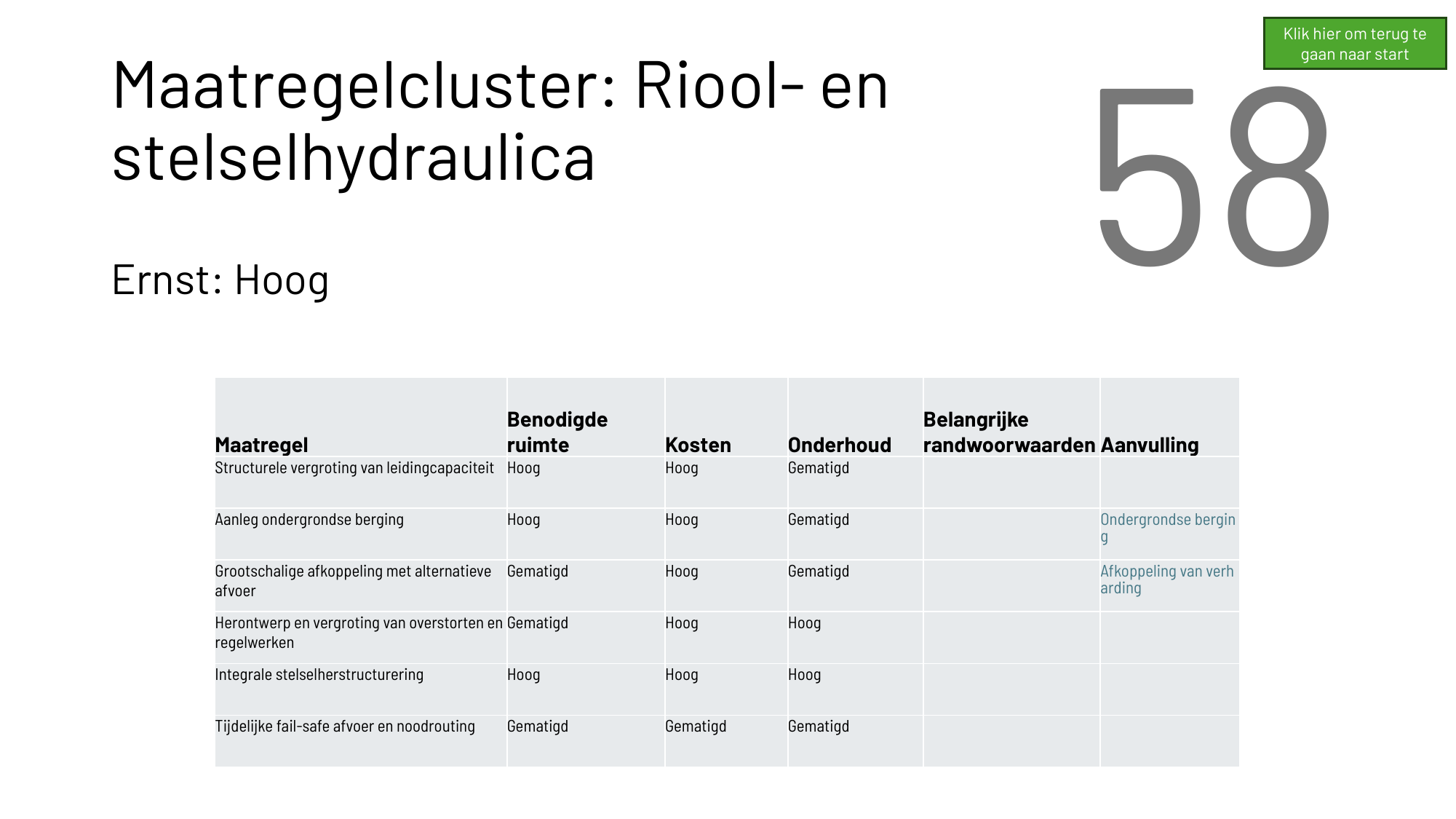

Klik hier om terug te gaan naar start
# Maatregelcluster: Riool- en stelselhydraulica
58
Ernst: Hoog
| Maatregel | Benodigde ruimte | Kosten | Onderhoud | Belangrijke randwoorwaarden | Aanvulling |
| --- | --- | --- | --- | --- | --- |
| Structurele vergroting van leidingcapaciteit | Hoog | Hoog | Gematigd |  |  |
| Aanleg ondergrondse berging | Hoog | Hoog | Gematigd |  | Ondergrondse berging |
| Grootschalige afkoppeling met alternatieve afvoer | Gematigd | Hoog | Gematigd |  | Afkoppeling van verharding |
| Herontwerp en vergroting van overstorten en regelwerken | Gematigd | Hoog | Hoog |  |  |
| Integrale stelselherstructurering | Hoog | Hoog | Hoog |  |  |
| Tijdelijke fail-safe afvoer en noodrouting | Gematigd | Gematigd | Gematigd |  |  |